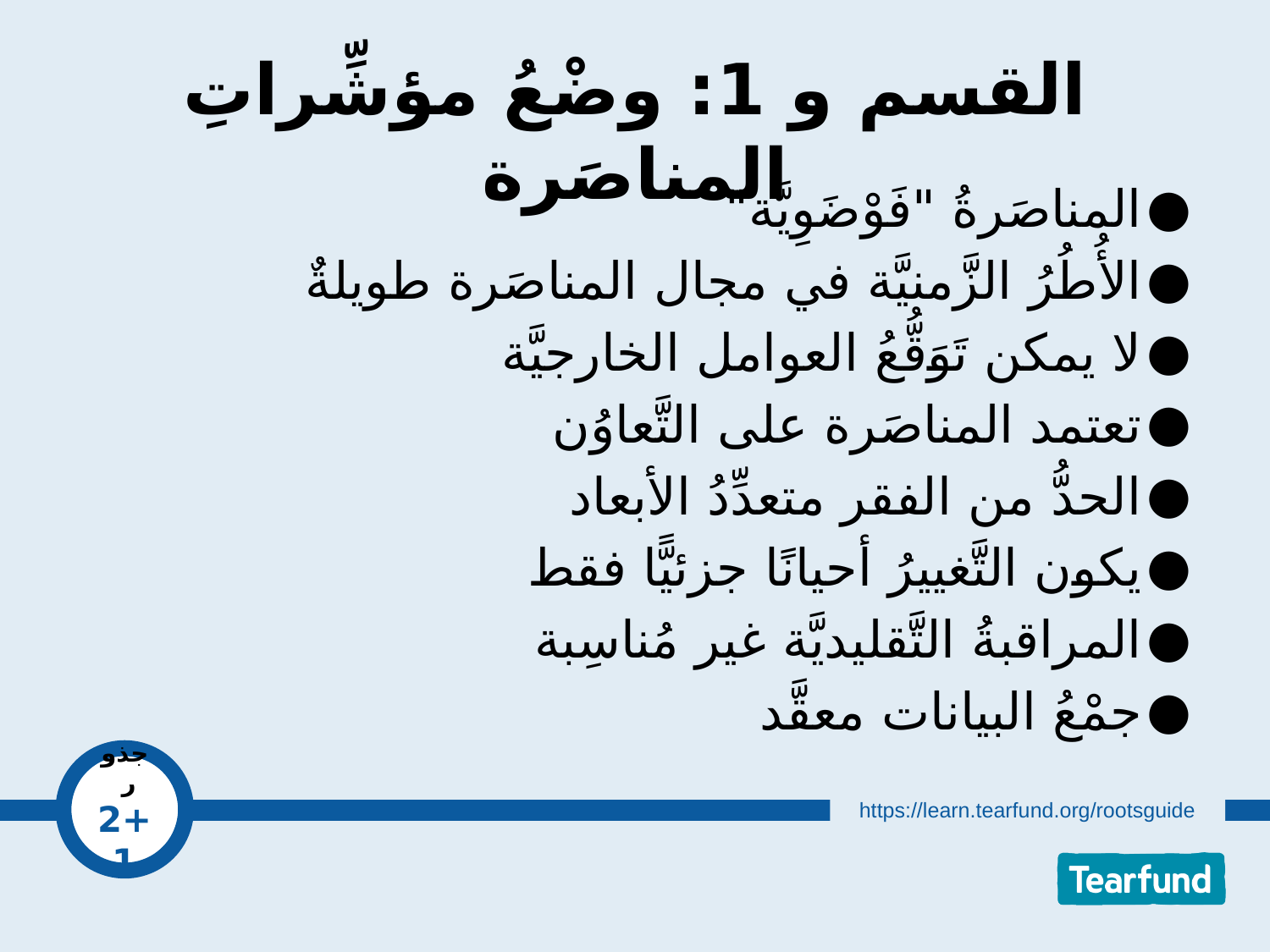

# القسم و 1: وضْعُ مؤشِّراتِ المناصَرة
المناصَرةُ "فَوْضَوِيَّة"
الأُطُرُ الزَّمنيَّة في مجال المناصَرة طويلةٌ
لا يمكن تَوَقُّعُ العوامل الخارجيَّة
تعتمد المناصَرة على التَّعاوُن
الحدُّ من الفقر متعدِّدُ الأبعاد
يكون التَّغييرُ أحيانًا جزئيًّا فقط
المراقبةُ التَّقليديَّة غير مُناسِبة
جمْعُ البيانات معقَّد